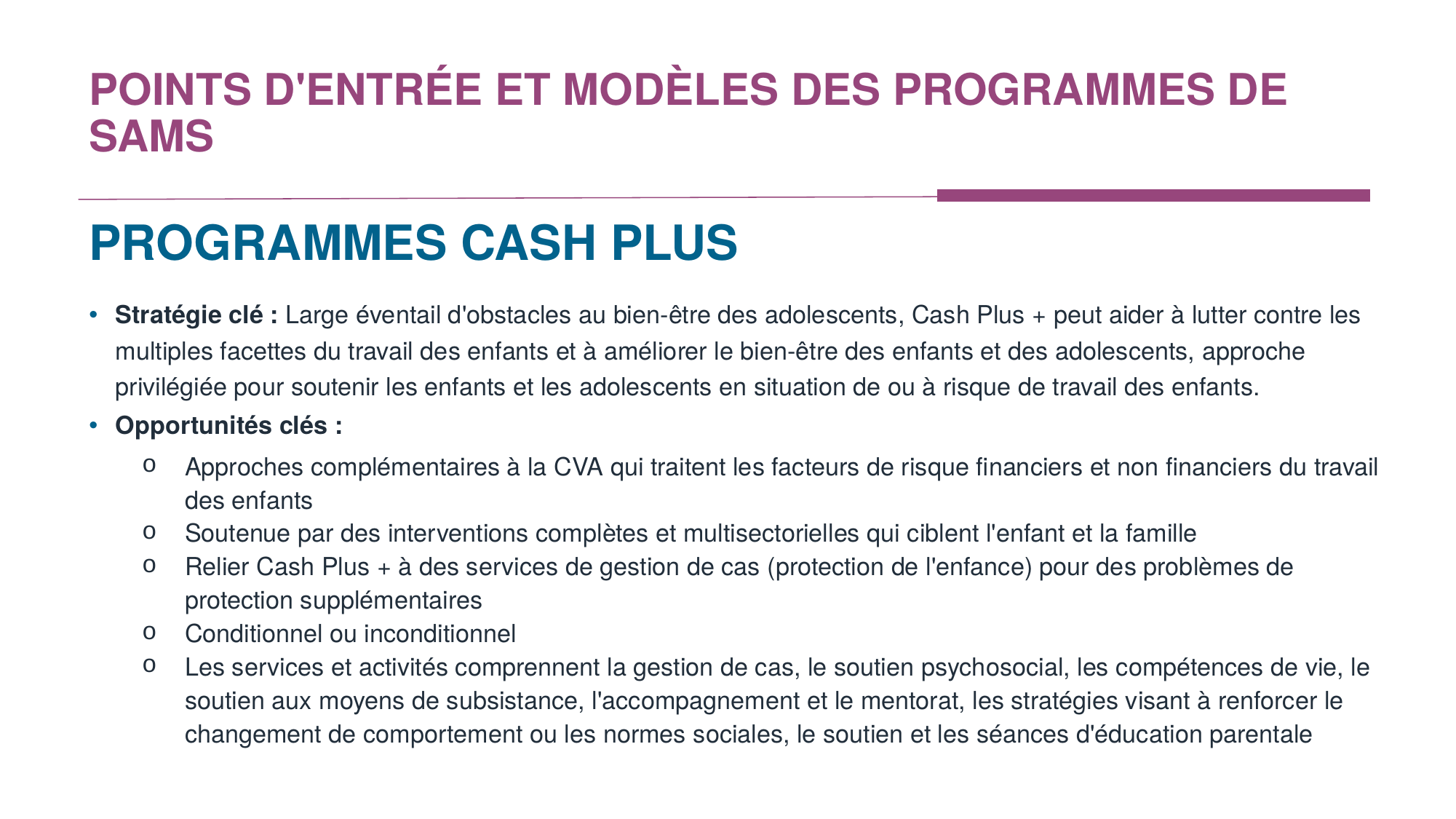

# POINTS D'ENTRÉE ET MODÈLES DES PROGRAMMES DE SAMS
PROGRAMMES CASH PLUS
Stratégie clé : Large éventail d'obstacles au bien-être des adolescents, Cash Plus + peut aider à lutter contre les multiples facettes du travail des enfants et à améliorer le bien-être des enfants et des adolescents, approche privilégiée pour soutenir les enfants et les adolescents en situation de ou à risque de travail des enfants.
Opportunités clés :
Approches complémentaires à la CVA qui traitent les facteurs de risque financiers et non financiers du travail des enfants
Soutenue par des interventions complètes et multisectorielles qui ciblent l'enfant et la famille
Relier Cash Plus + à des services de gestion de cas (protection de l'enfance) pour des problèmes de protection supplémentaires
Conditionnel ou inconditionnel
Les services et activités comprennent la gestion de cas, le soutien psychosocial, les compétences de vie, le soutien aux moyens de subsistance, l'accompagnement et le mentorat, les stratégies visant à renforcer le changement de comportement ou les normes sociales, le soutien et les séances d'éducation parentale